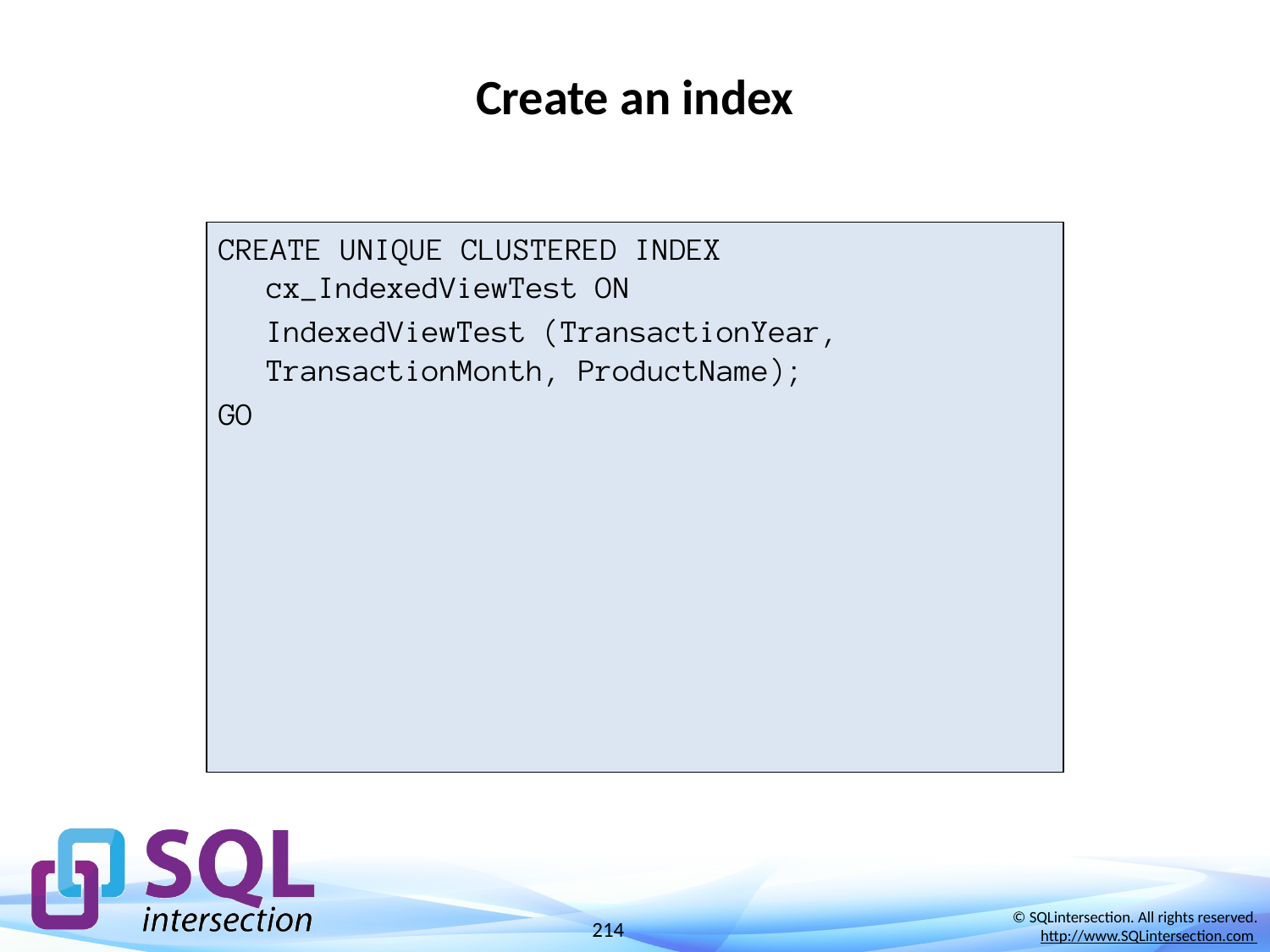

# Create an index
CREATE UNIQUE CLUSTERED INDEX cx_IndexedViewTest ON
	IndexedViewTest (TransactionYear, TransactionMonth, ProductName);
GO